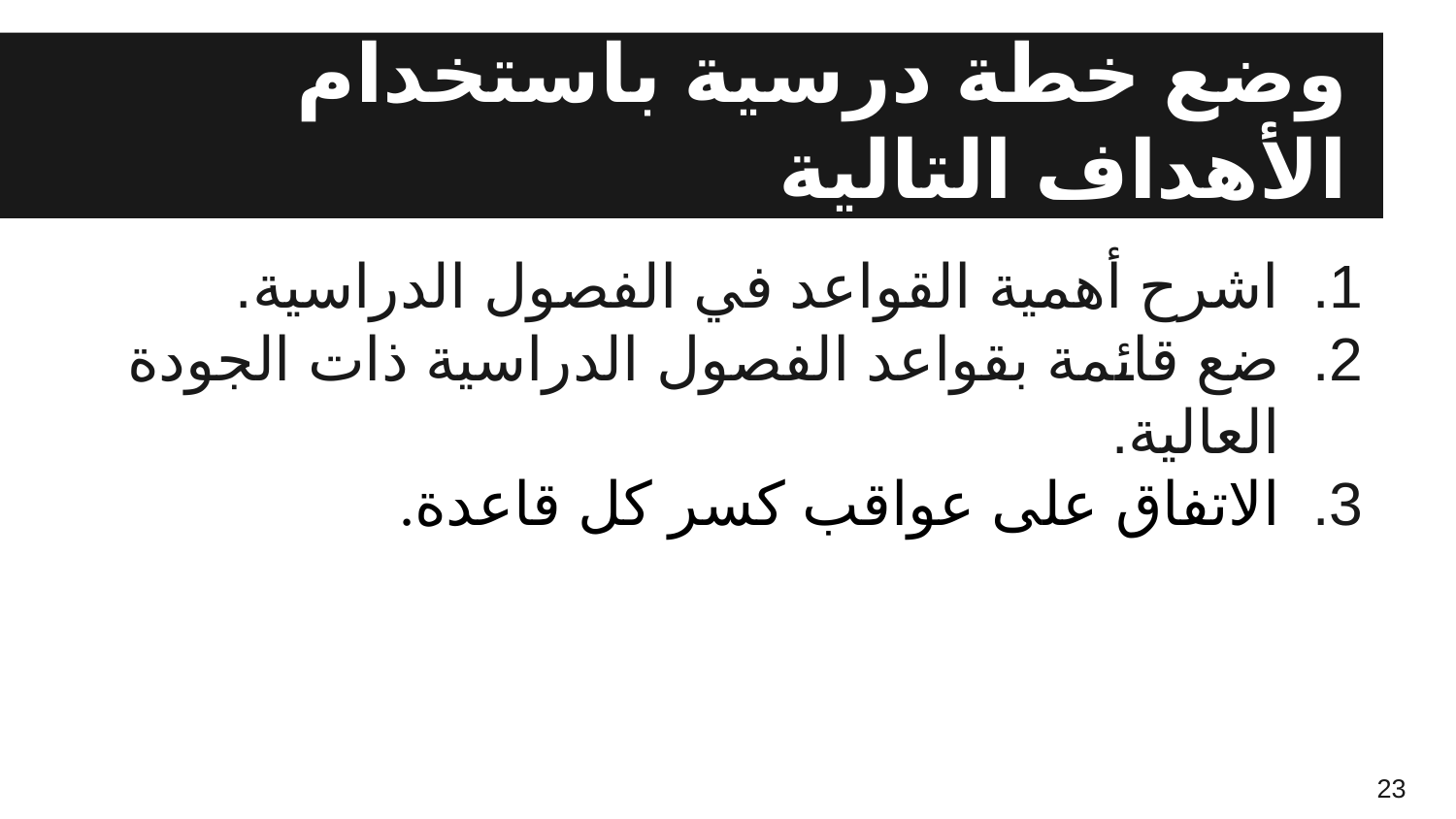

# وضع خطة درسية باستخدام الأهداف التالية
اشرح أهمية القواعد في الفصول الدراسية.
ضع قائمة بقواعد الفصول الدراسية ذات الجودة العالية.
الاتفاق على عواقب كسر كل قاعدة.

23